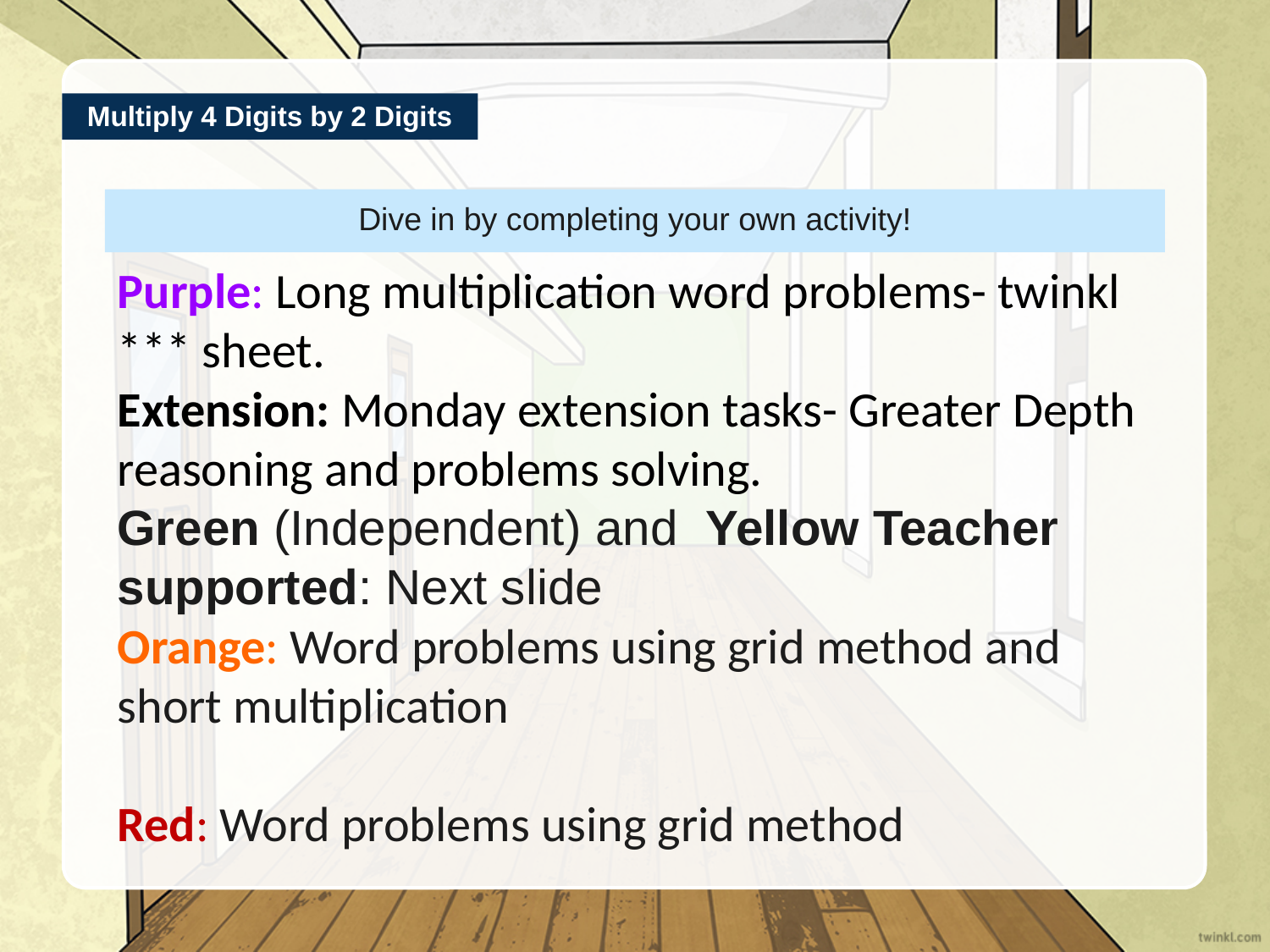

Multiply 4 Digits by 2 Digits
Dive in by completing your own activity!
Purple: Long multiplication word problems- twinkl *** sheet.
Extension: Monday extension tasks- Greater Depth reasoning and problems solving.
Green (Independent) and  Yellow Teacher supported: Next slide
Orange: Word problems using grid method and short multiplication

Red: Word problems using grid method